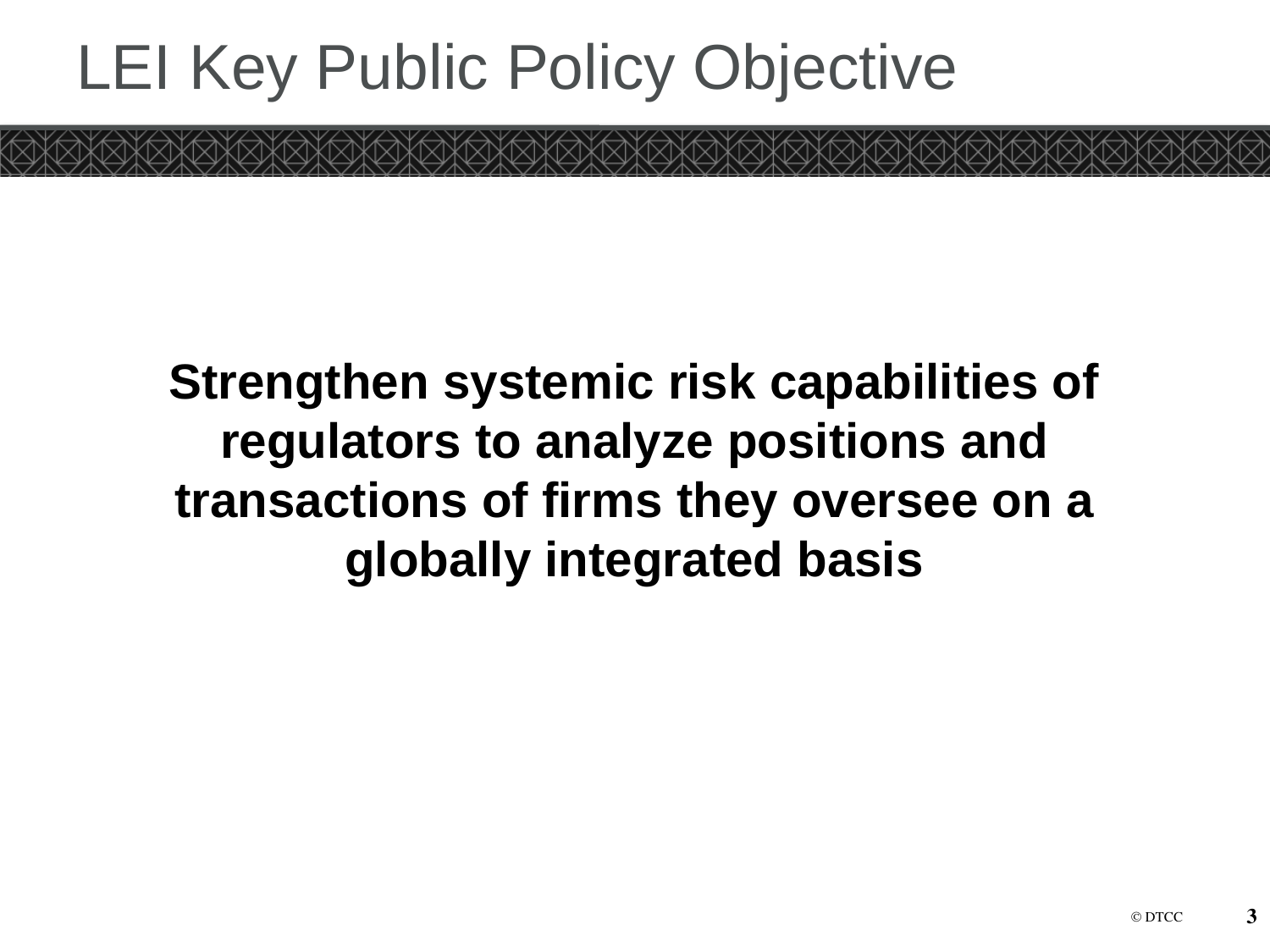

# LEI Key Public Policy Objective

Strengthen systemic risk capabilities of regulators to analyze positions and transactions of firms they oversee on a globally integrated basis

3